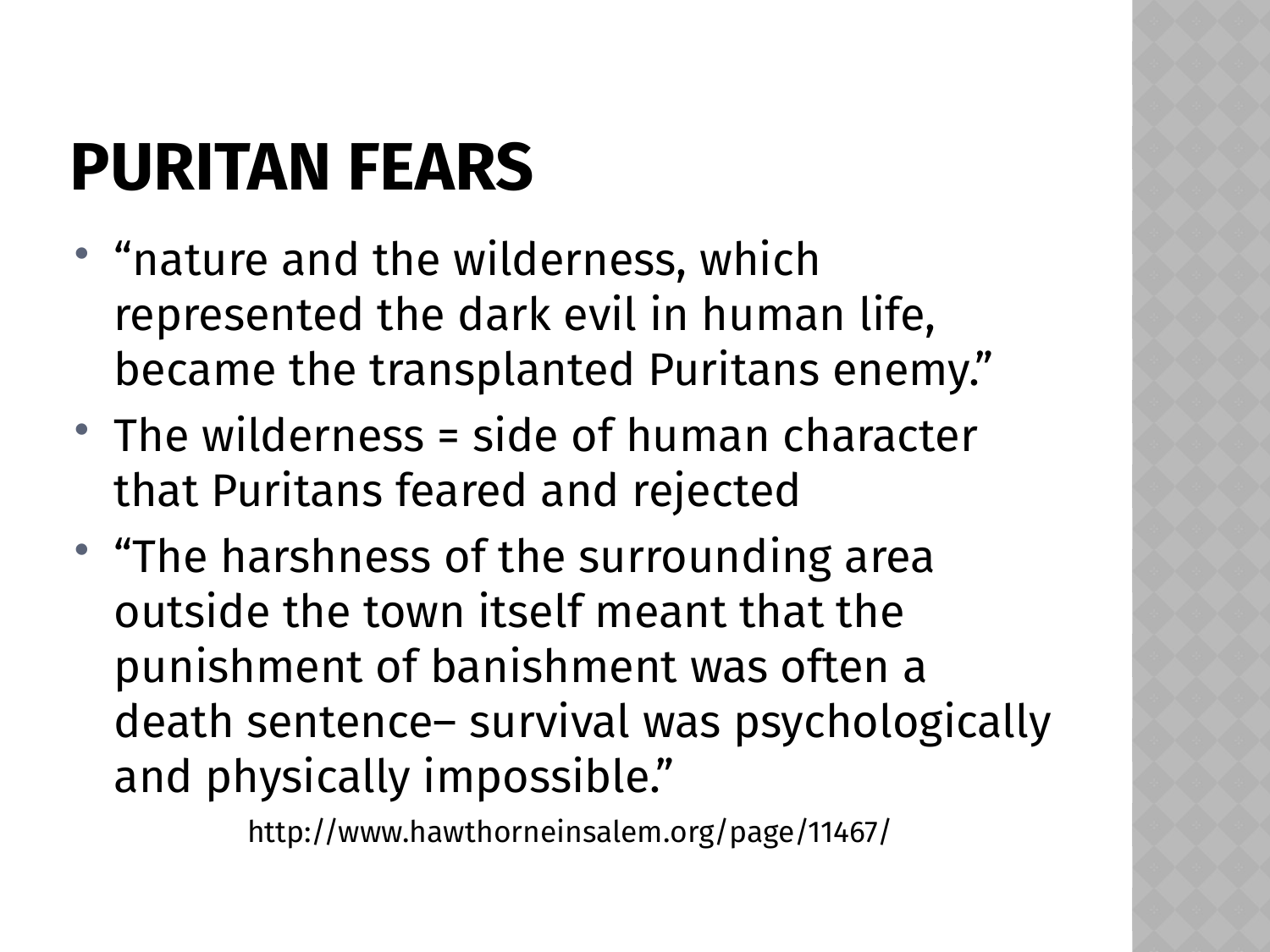

# Puritan fears
“nature and the wilderness, which represented the dark evil in human life, became the transplanted Puritans enemy.”
The wilderness = side of human character that Puritans feared and rejected
“The harshness of the surrounding area outside the town itself meant that the punishment of banishment was often a death sentence– survival was psychologically and physically impossible.”
 http://www.hawthorneinsalem.org/page/11467/